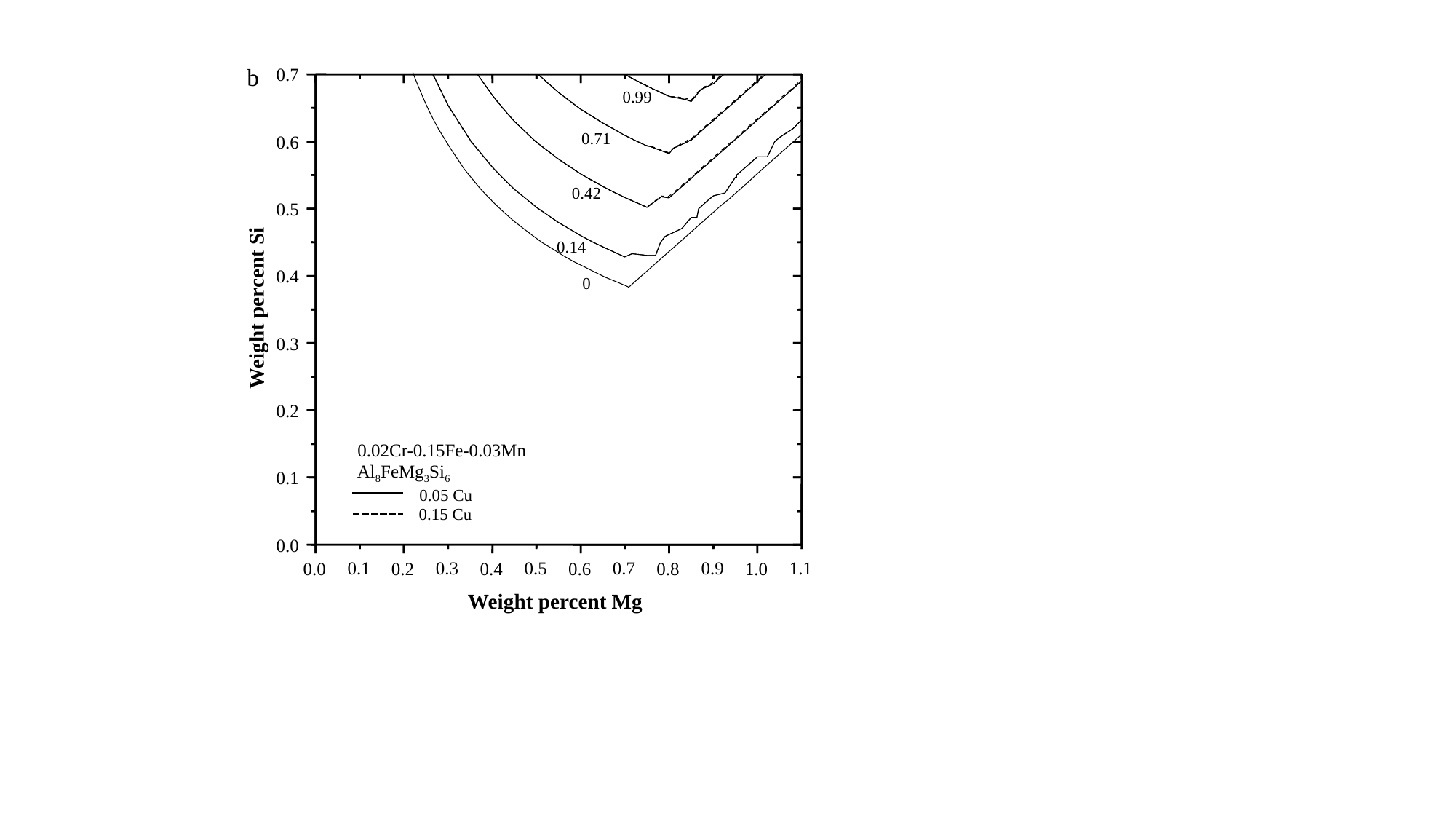

b
0.7

0.99

0.71

0.6

0.42
0.5

0.14

0.4
0

Weight percent Si

0.3

0.2

0.02Cr-0.15Fe-0.03Mn

Al8FeMg3Si6
0.1

0.05 Cu
0.15 Cu

0.0

0.1
0.3
0.5
0.7
0.9
1.1
0.0
0.2
0.4
0.6
0.8
1.0
Weight percent Mg